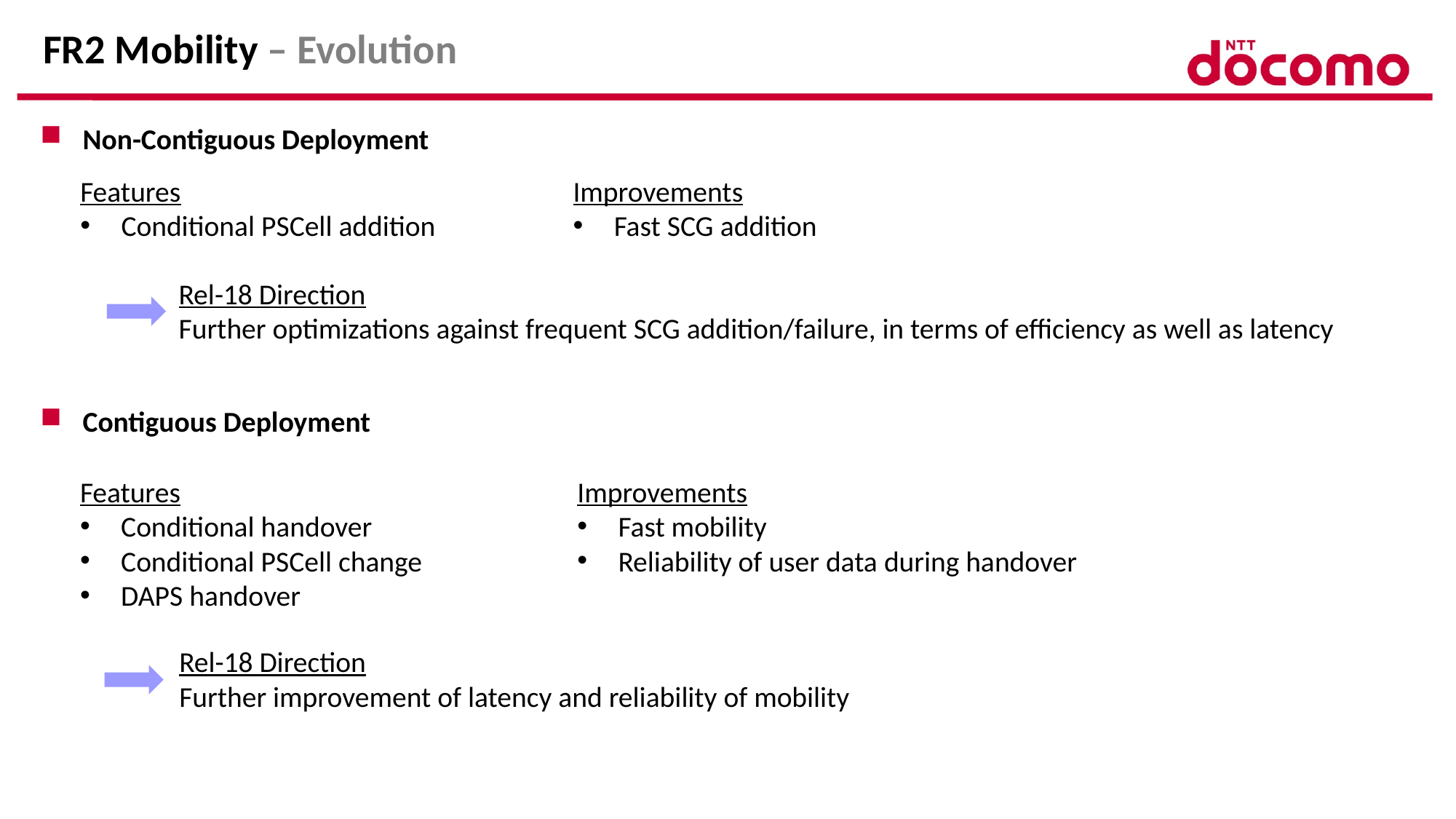

# FR2 Mobility – Evolution
Non-Contiguous Deployment

Contiguous Deployment
Features
Conditional PSCell addition
Improvements
Fast SCG addition
Rel-18 Direction
Further optimizations against frequent SCG addition/failure, in terms of efficiency as well as latency

Features
Conditional handover
Conditional PSCell change
DAPS handover
Improvements
Fast mobility
Reliability of user data during handover
Rel-18 Direction
Further improvement of latency and reliability of mobility